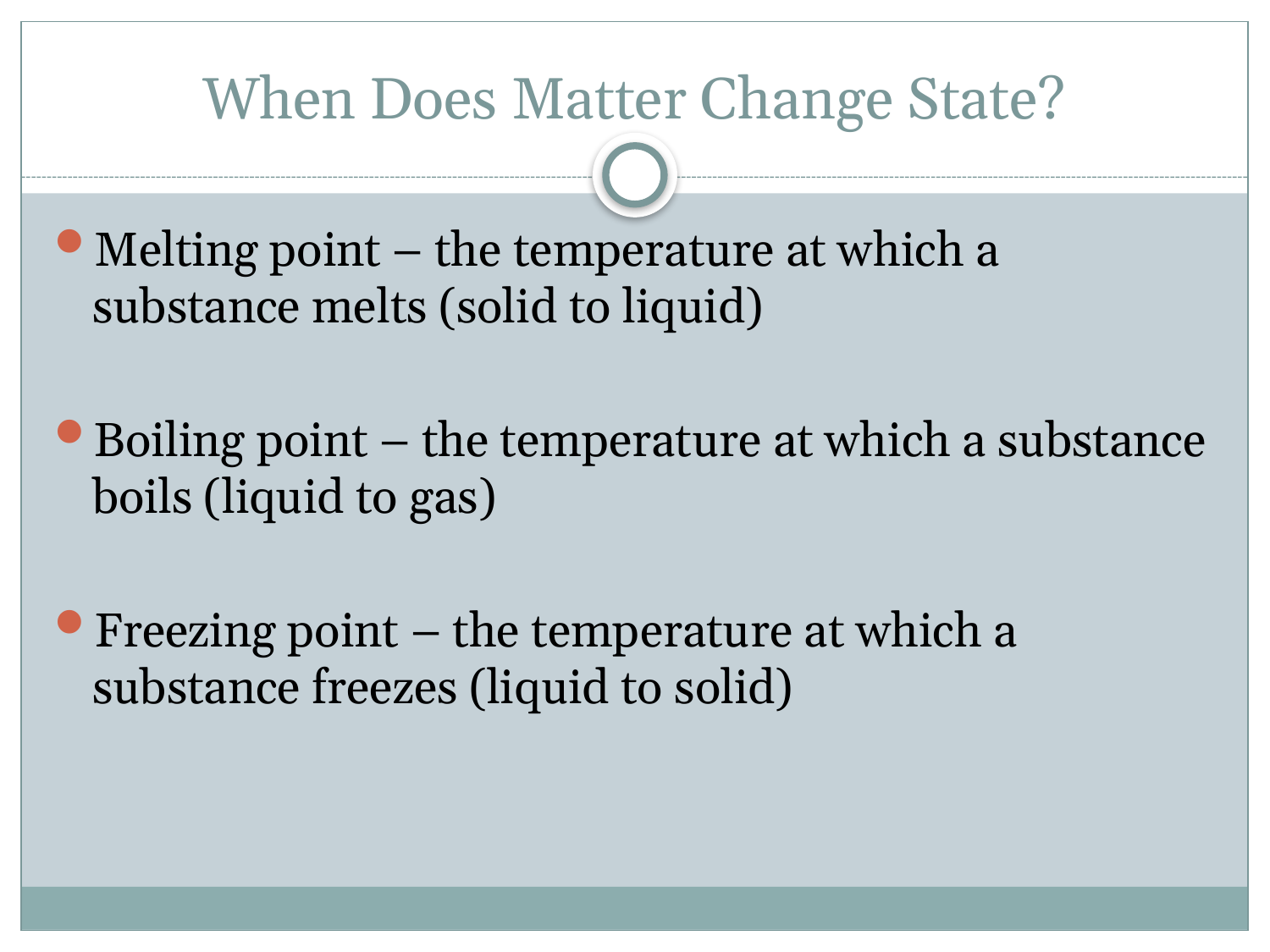

# When Does Matter Change State?
Melting point – the temperature at which a substance melts (solid to liquid)

Boiling point – the temperature at which a substance boils (liquid to gas)

Freezing point – the temperature at which a substance freezes (liquid to solid)